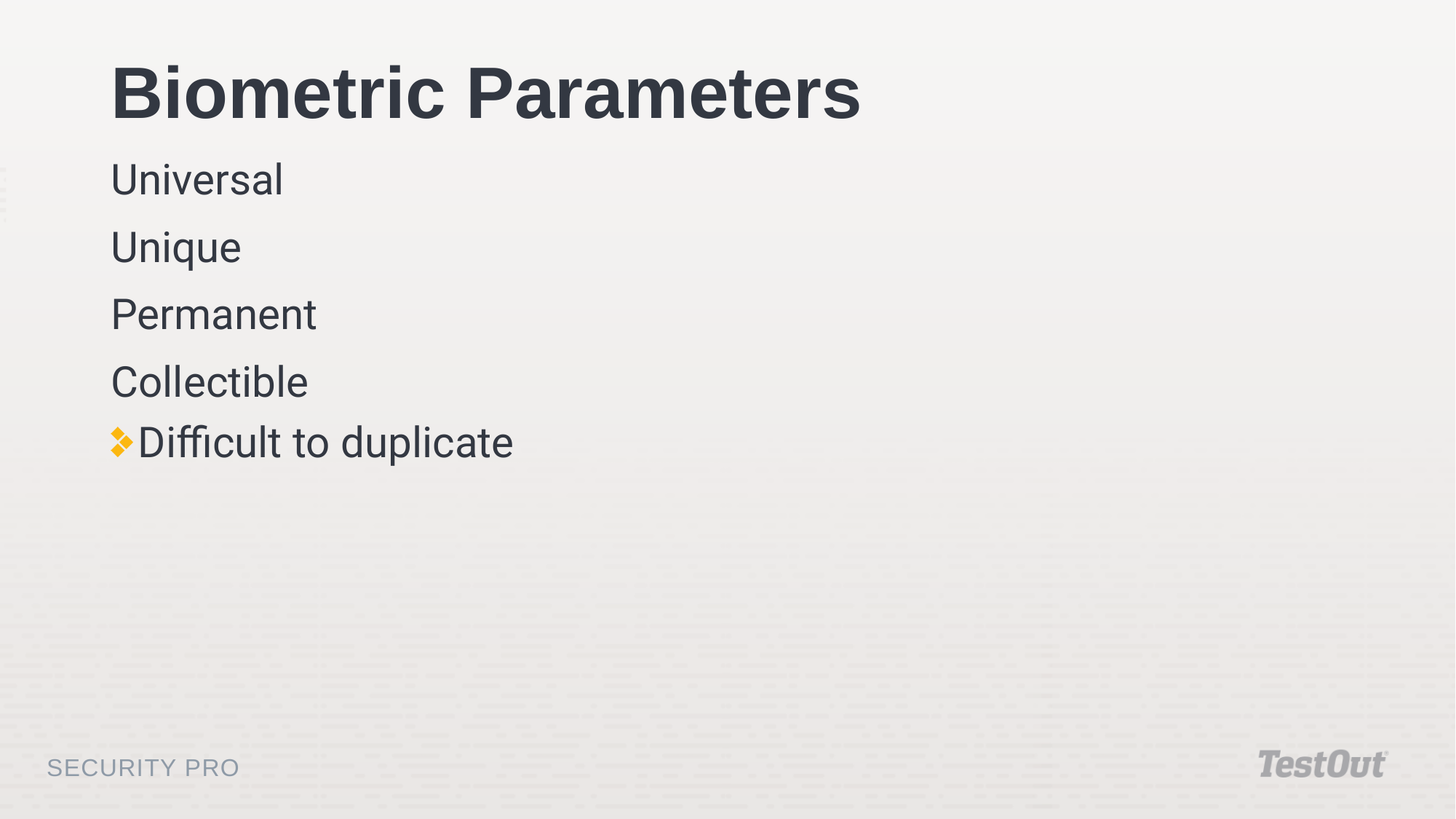

# Biometric Parameters
Universal
Unique
Permanent
Collectible
Difficult to duplicate
Security Pro